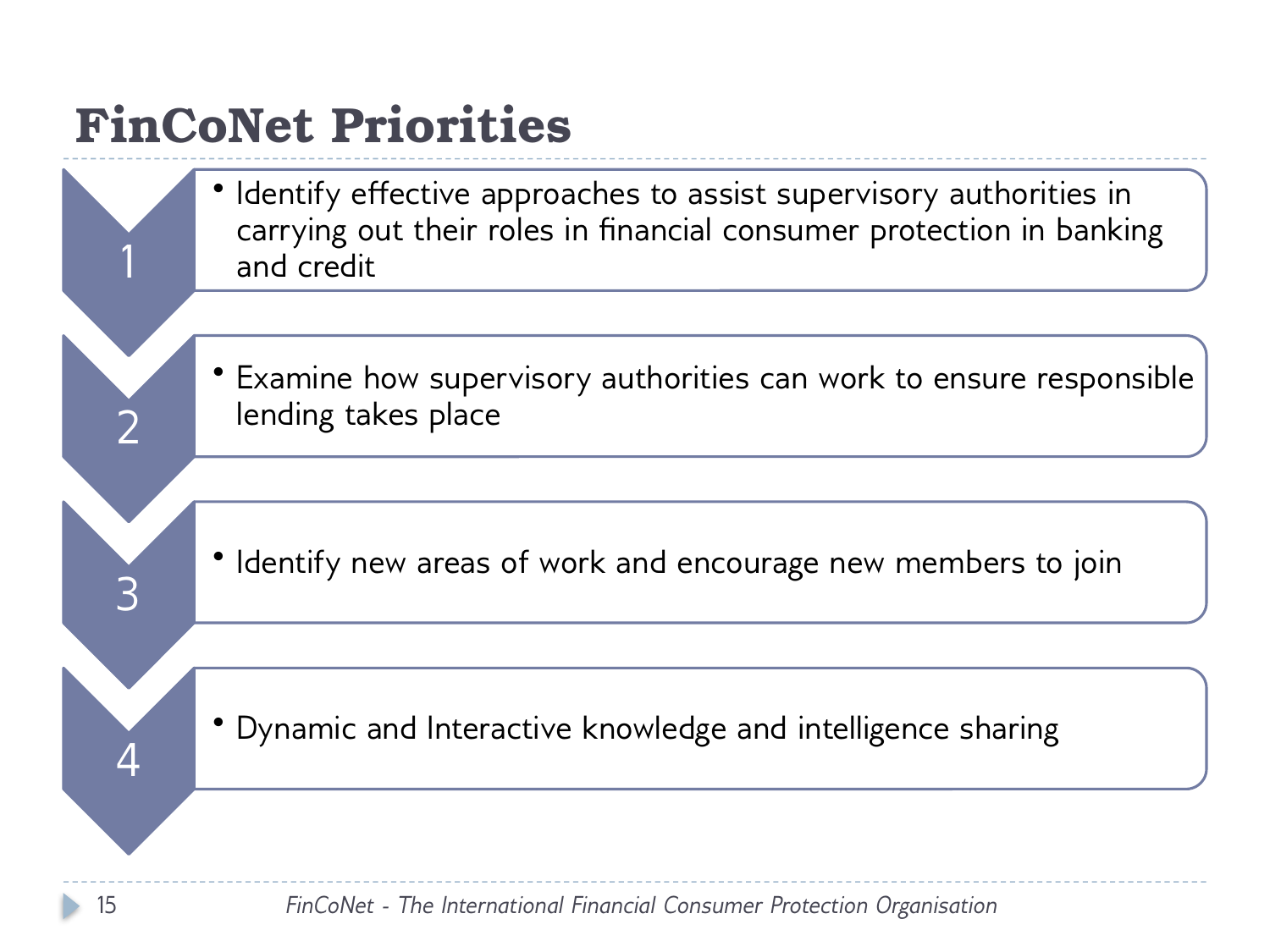

# FinCoNet Priorities
1
Identify effective approaches to assist supervisory authorities in carrying out their roles in financial consumer protection in banking and credit
2
Examine how supervisory authorities can work to ensure responsible lending takes place
3
Identify new areas of work and encourage new members to join
4
Dynamic and Interactive knowledge and intelligence sharing
15
FinCoNet - The International Financial Consumer Protection Organisation